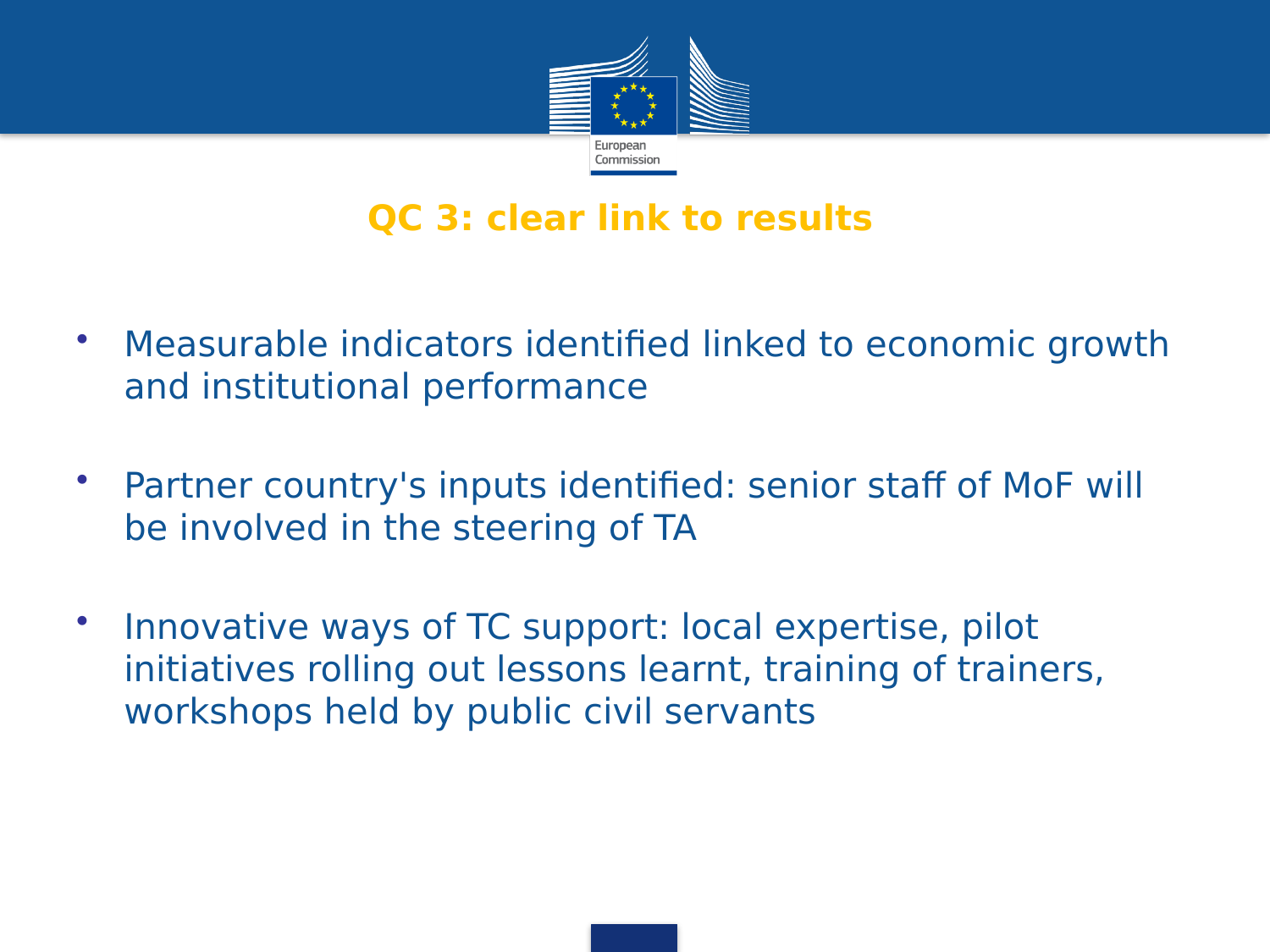

# QC 3: clear link to results

Measurable indicators identified linked to economic growth and institutional performance

Partner country's inputs identified: senior staff of MoF will be involved in the steering of TA

Innovative ways of TC support: local expertise, pilot initiatives rolling out lessons learnt, training of trainers, workshops held by public civil servants